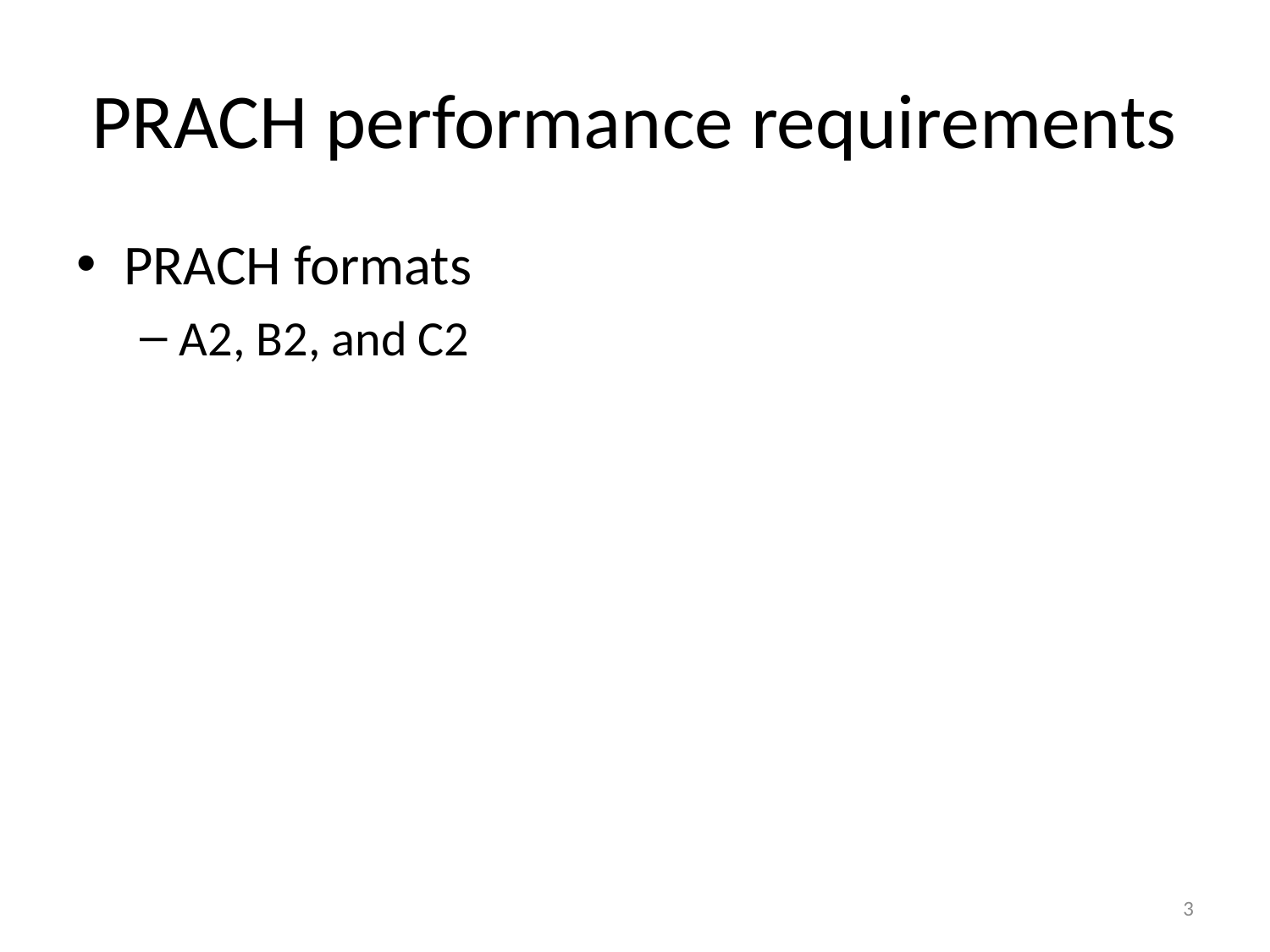

# PRACH performance requirements
PRACH formats
A2, B2, and C2
3